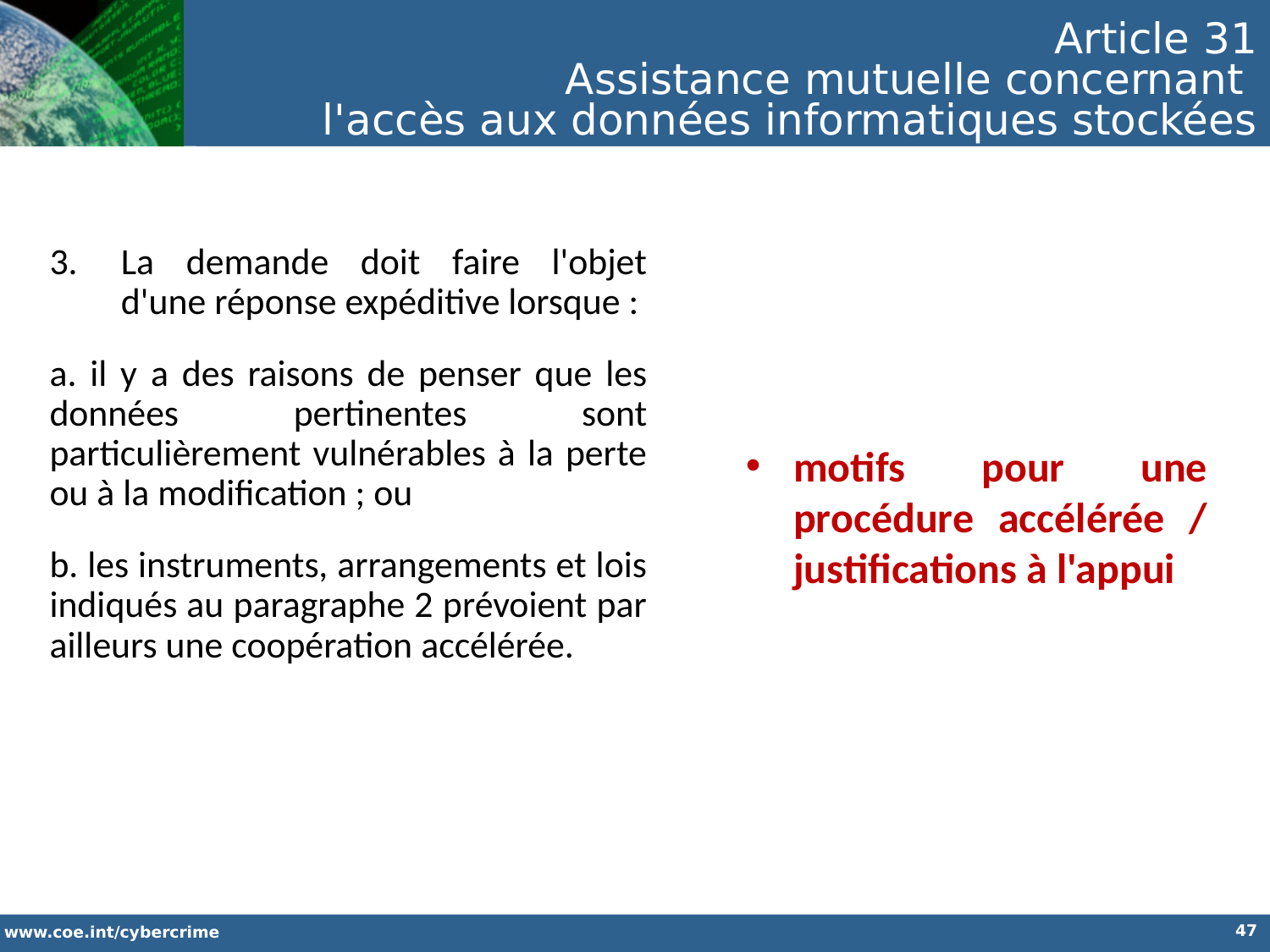

Article 31
Assistance mutuelle concernant
l'accès aux données informatiques stockées
La demande doit faire l'objet d'une réponse expéditive lorsque :
a. il y a des raisons de penser que les données pertinentes sont particulièrement vulnérables à la perte ou à la modification ; ou
b. les instruments, arrangements et lois indiqués au paragraphe 2 prévoient par ailleurs une coopération accélérée.
motifs pour une procédure accélérée / justifications à l'appui
47